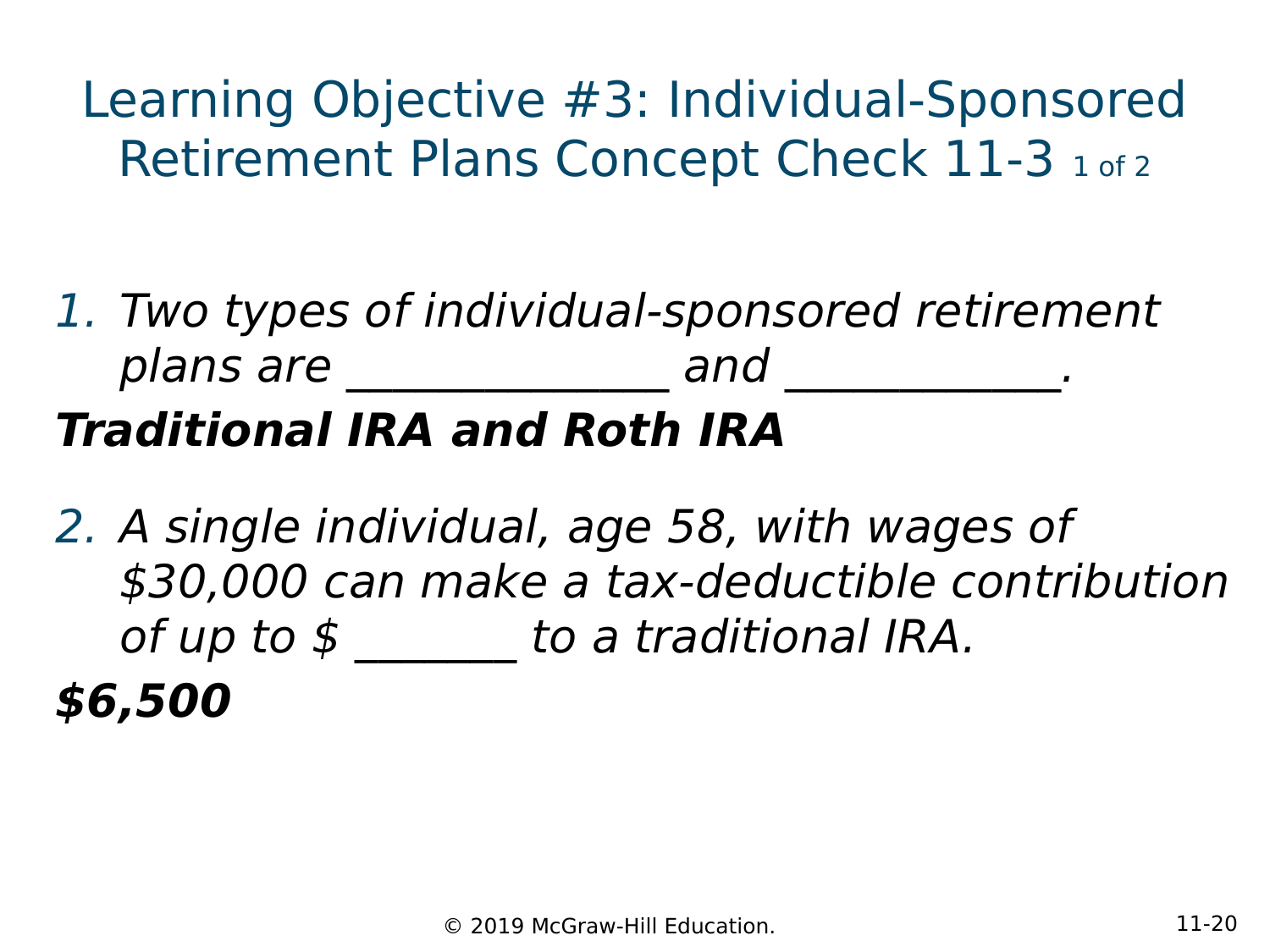

# Learning Objective #3: Individual-Sponsored Retirement Plans Concept Check 11-3 1 of 2
Two types of individual-sponsored retirement plans are ______________ and ____________.
Traditional IRA and Roth IRA
A single individual, age 58, with wages of $30,000 can make a tax-deductible contribution of up to $ _______ to a traditional IRA.
$6,500